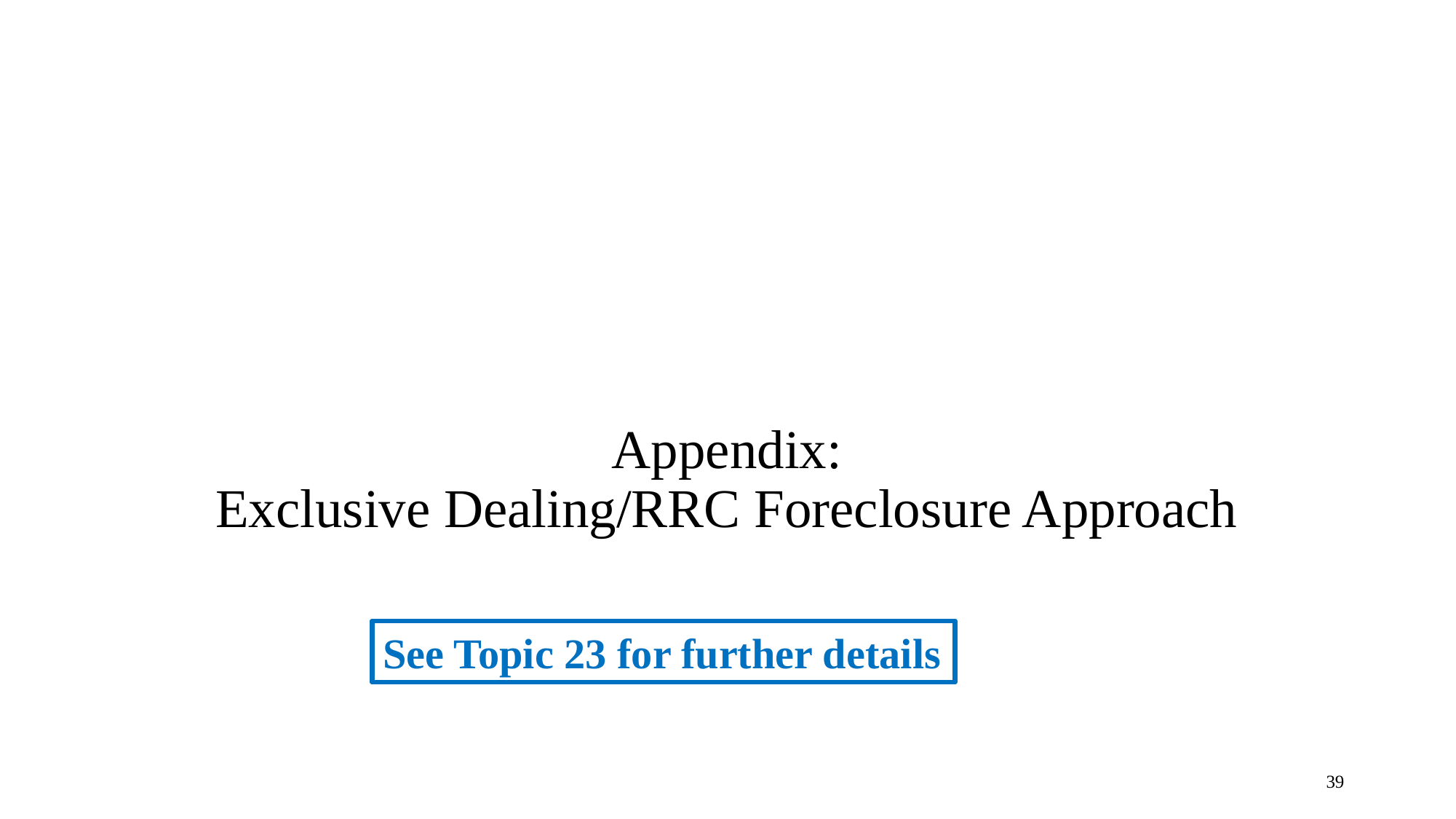

# Appendix: Exclusive Dealing/RRC Foreclosure Approach

See Topic 23 for further details
39